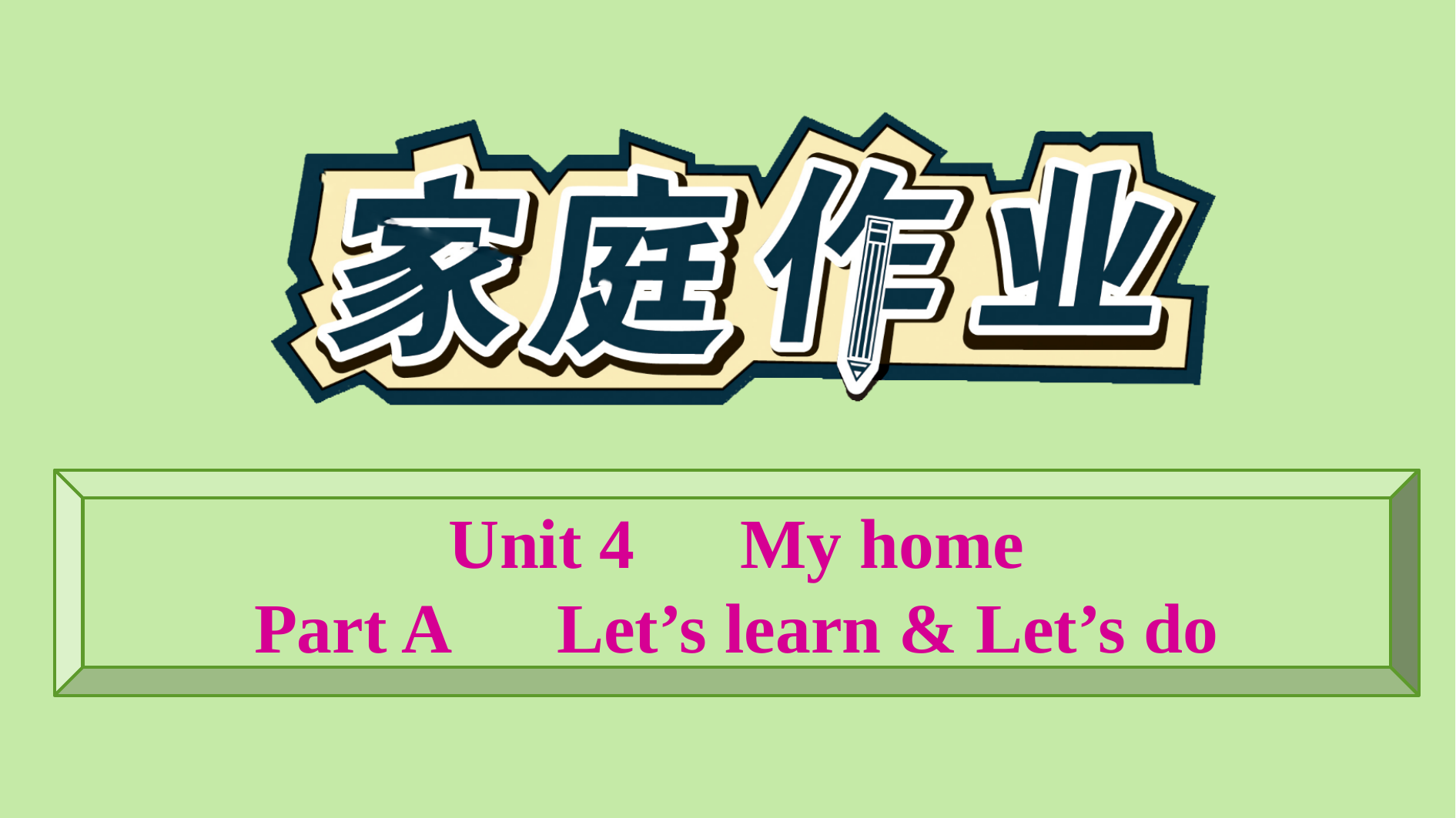

Unit 4　My home
Part A　Let’s learn & Let’s do